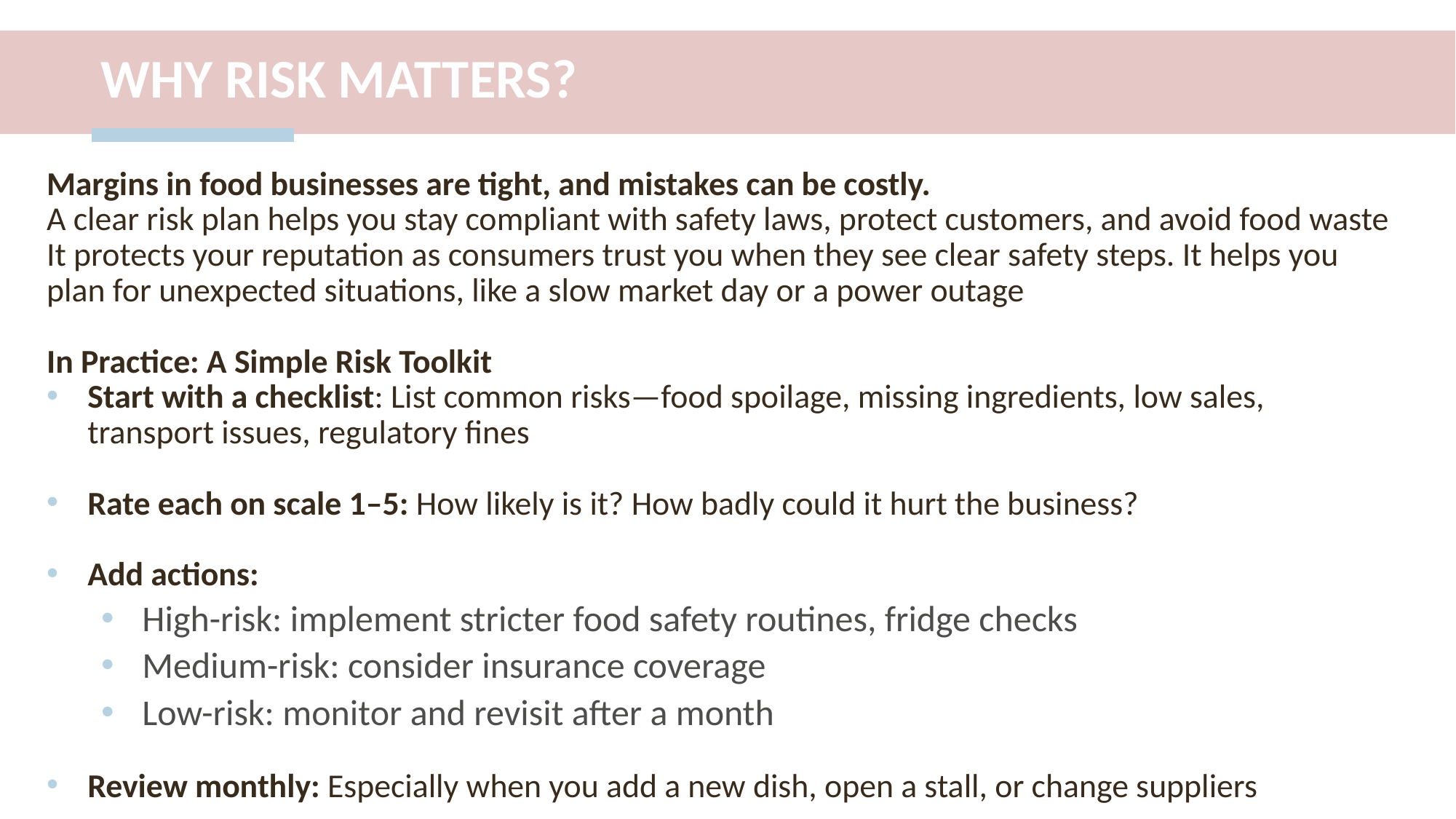

WHY RISK MATTERS?
Margins in food businesses are tight, and mistakes can be costly.
A clear risk plan helps you stay compliant with safety laws, protect customers, and avoid food waste
It protects your reputation as consumers trust you when they see clear safety steps. It helps you plan for unexpected situations, like a slow market day or a power outage

In Practice: A Simple Risk Toolkit
Start with a checklist: List common risks—food spoilage, missing ingredients, low sales, transport issues, regulatory fines

Rate each on scale 1–5: How likely is it? How badly could it hurt the business?

Add actions:
High-risk: implement stricter food safety routines, fridge checks
Medium-risk: consider insurance coverage
Low-risk: monitor and revisit after a month

Review monthly: Especially when you add a new dish, open a stall, or change suppliers